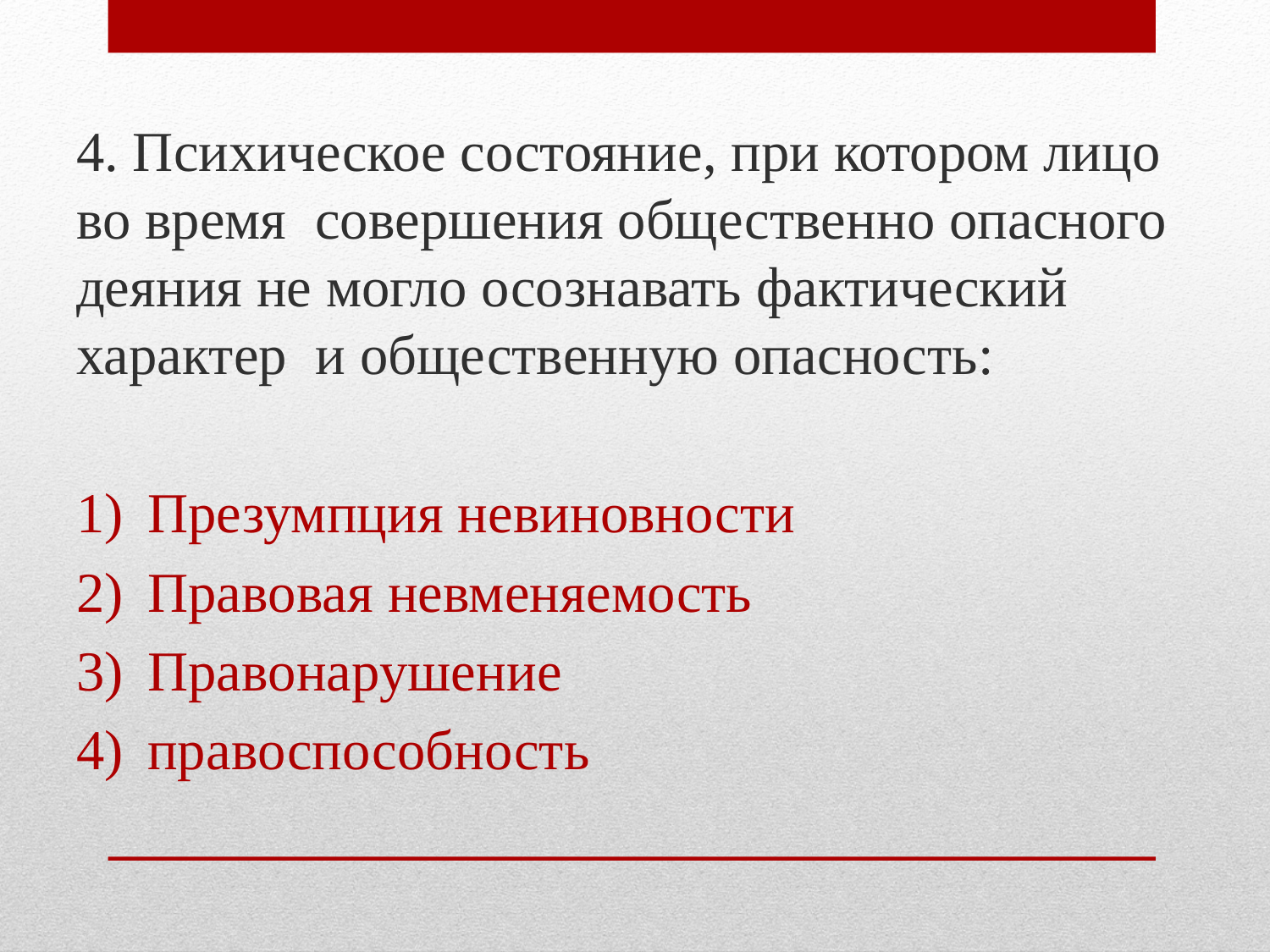

4. Психическое состояние, при котором лицо во время  совершения общественно опасного деяния не могло осознавать фактический характер  и общественную опасность:

Презумпция невиновности
Правовая невменяемость
Правонарушение
правоспособность
#